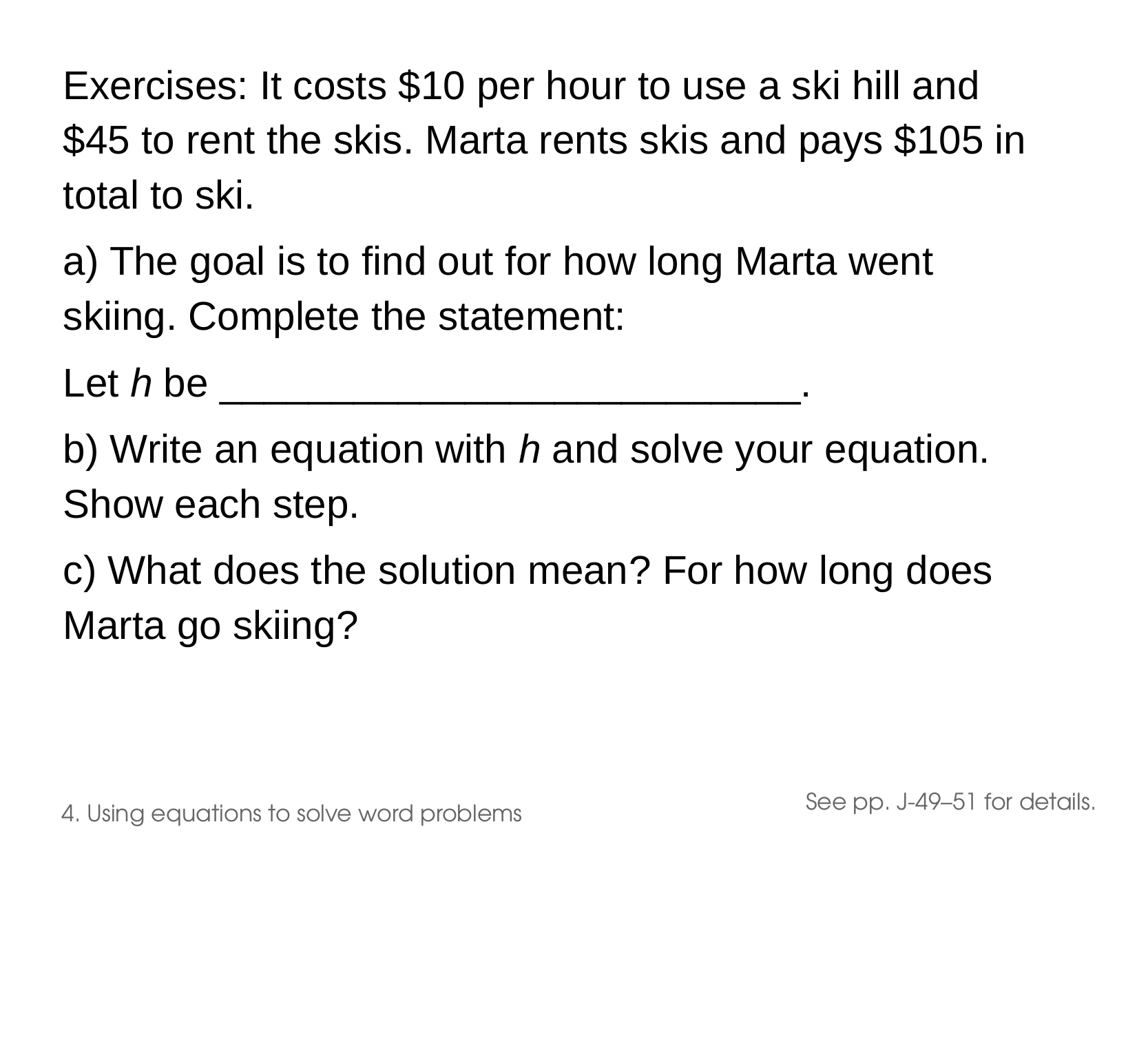

Exercises: It costs $10 per hour to use a ski hill and $45 to rent the skis. Marta rents skis and pays $105 in total to ski.
a) The goal is to find out for how long Marta went skiing. Complete the statement:
Let h be __________________________.
b) Write an equation with h and solve your equation. Show each step.
c) What does the solution mean? For how long does Marta go skiing?
See pp. J-49–51 for details.
4. Using equations to solve word problems